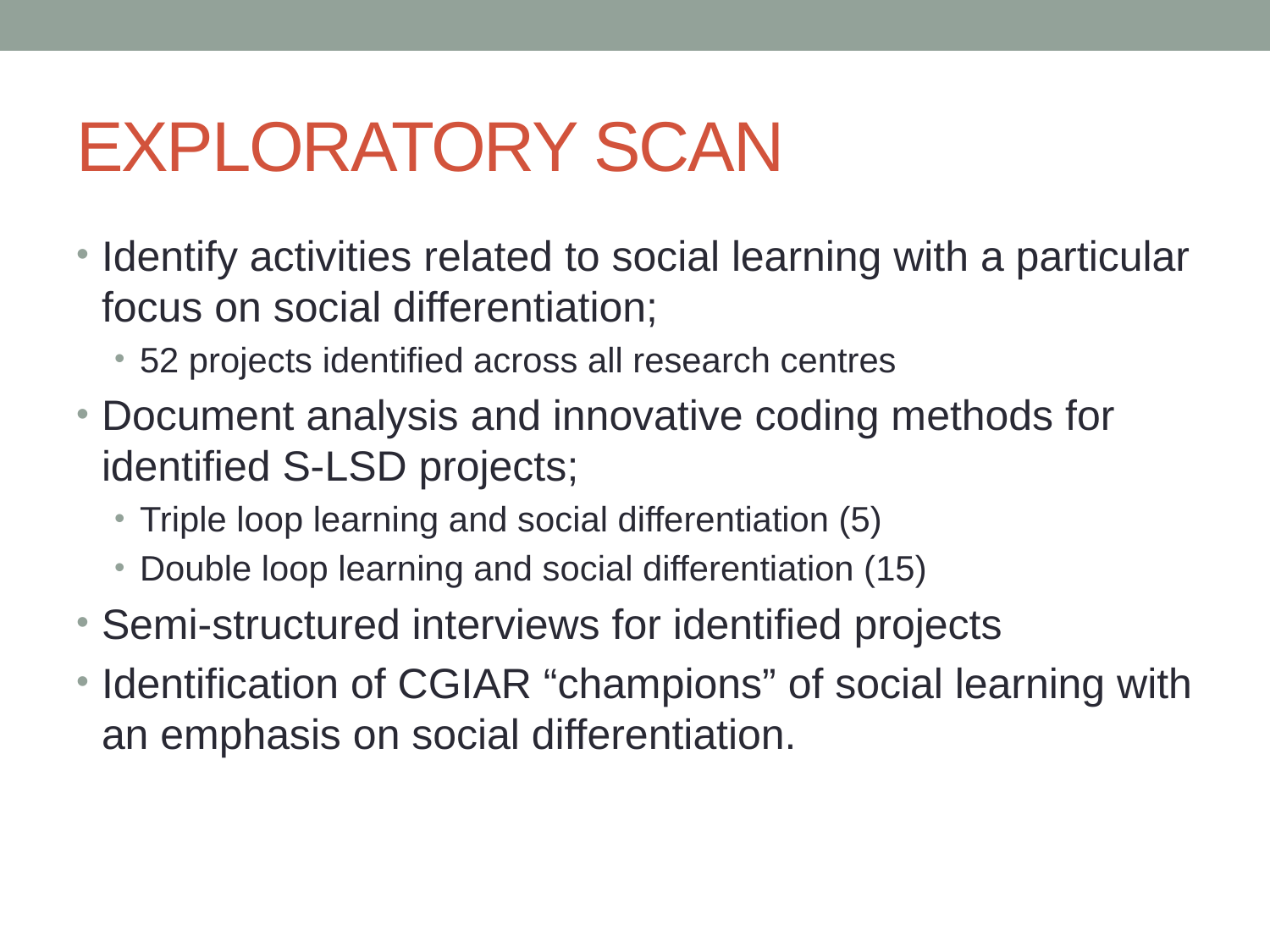

# EXPLORATORY SCAN
Identify activities related to social learning with a particular focus on social differentiation;
52 projects identified across all research centres
Document analysis and innovative coding methods for identified S-LSD projects;
Triple loop learning and social differentiation (5)
Double loop learning and social differentiation (15)
Semi-structured interviews for identified projects
Identification of CGIAR “champions” of social learning with an emphasis on social differentiation.